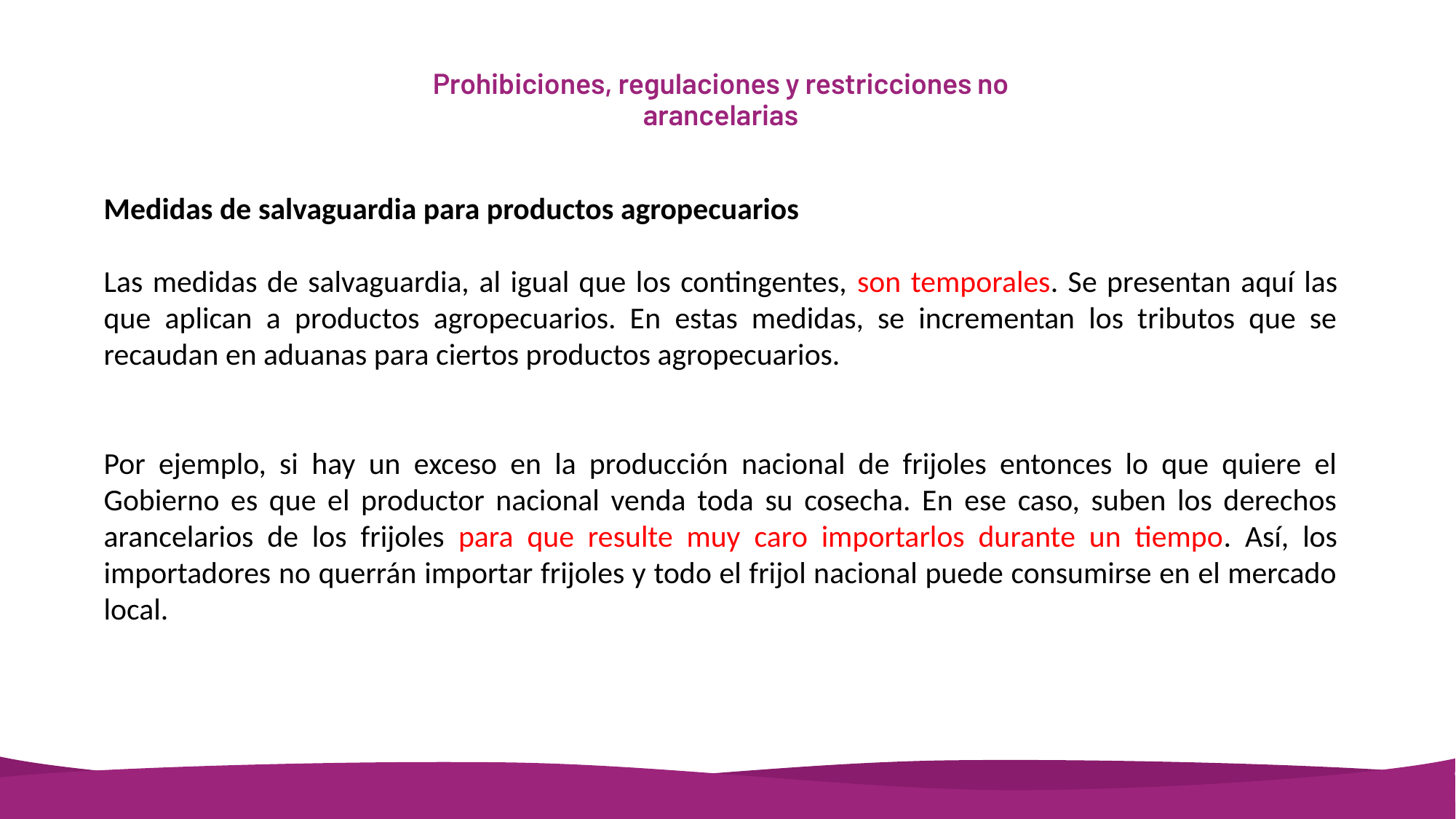

# Prohibiciones, regulaciones y restricciones no arancelarias
Medidas de salvaguardia para productos agropecuarios

Las medidas de salvaguardia, al igual que los contingentes, son temporales. Se presentan aquí las que aplican a productos agropecuarios. En estas medidas, se incrementan los tributos que se recaudan en aduanas para ciertos productos agropecuarios.

Por ejemplo, si hay un exceso en la producción nacional de frijoles entonces lo que quiere el Gobierno es que el productor nacional venda toda su cosecha. En ese caso, suben los derechos arancelarios de los frijoles para que resulte muy caro importarlos durante un tiempo. Así, los importadores no querrán importar frijoles y todo el frijol nacional puede consumirse en el mercado local.